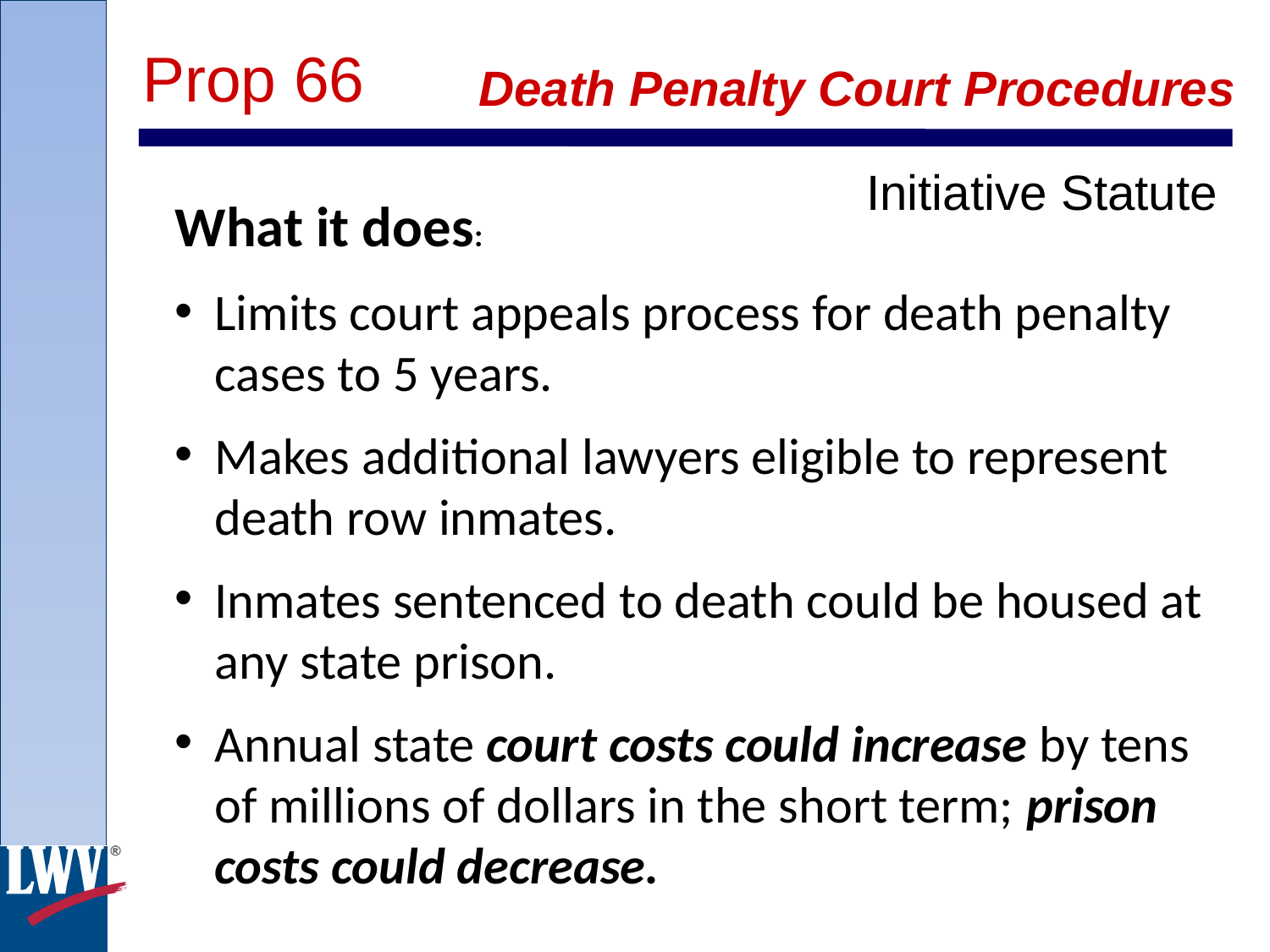

Prop 66
Death Penalty Court Procedures
Initiative Statute
What it does:
Limits court appeals process for death penalty cases to 5 years.
Makes additional lawyers eligible to represent death row inmates.
Inmates sentenced to death could be housed at any state prison.
Annual state court costs could increase by tens of millions of dollars in the short term; prison costs could decrease.